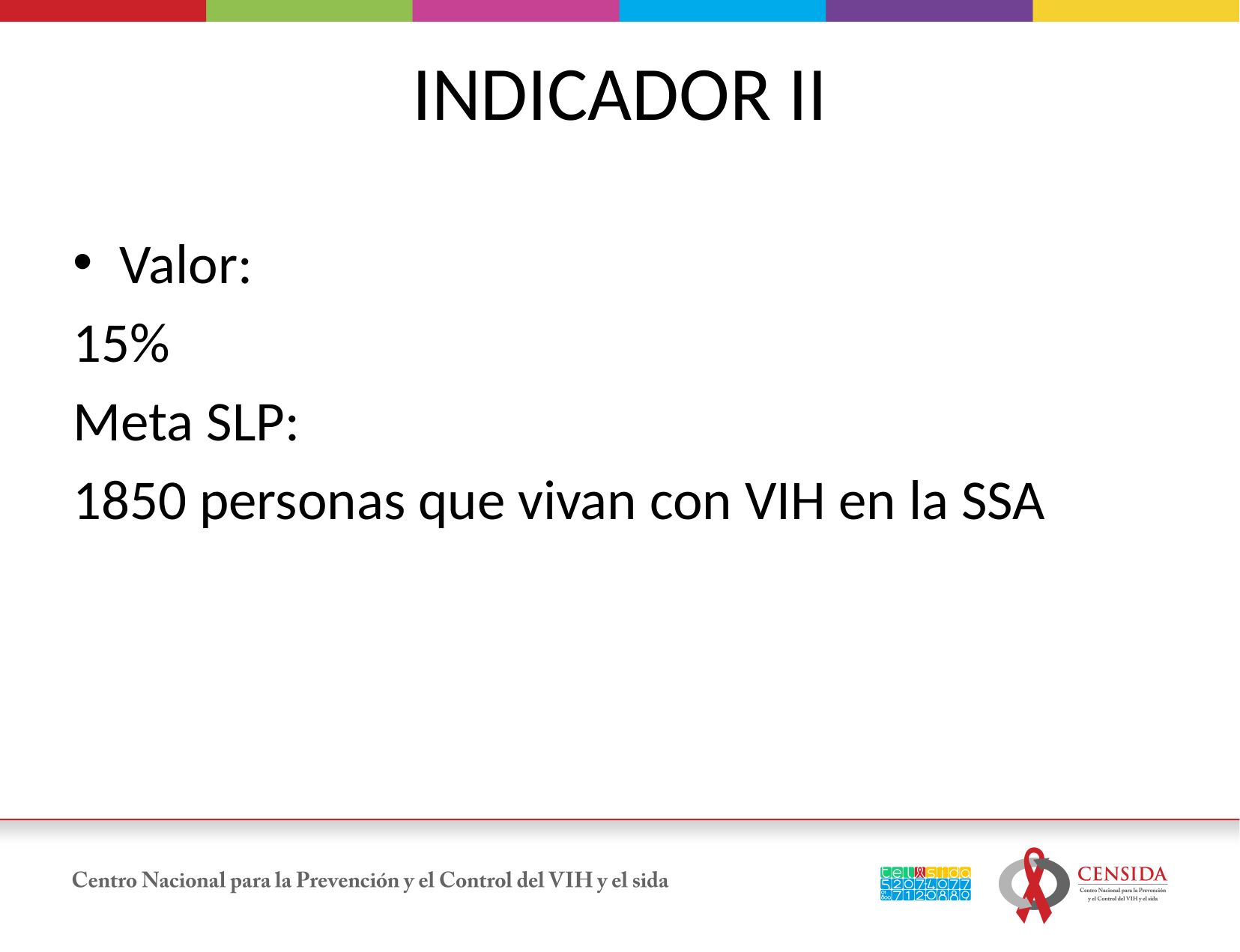

# INDICADOR II
Valor:
15%
Meta SLP:
1850 personas que vivan con VIH en la SSA